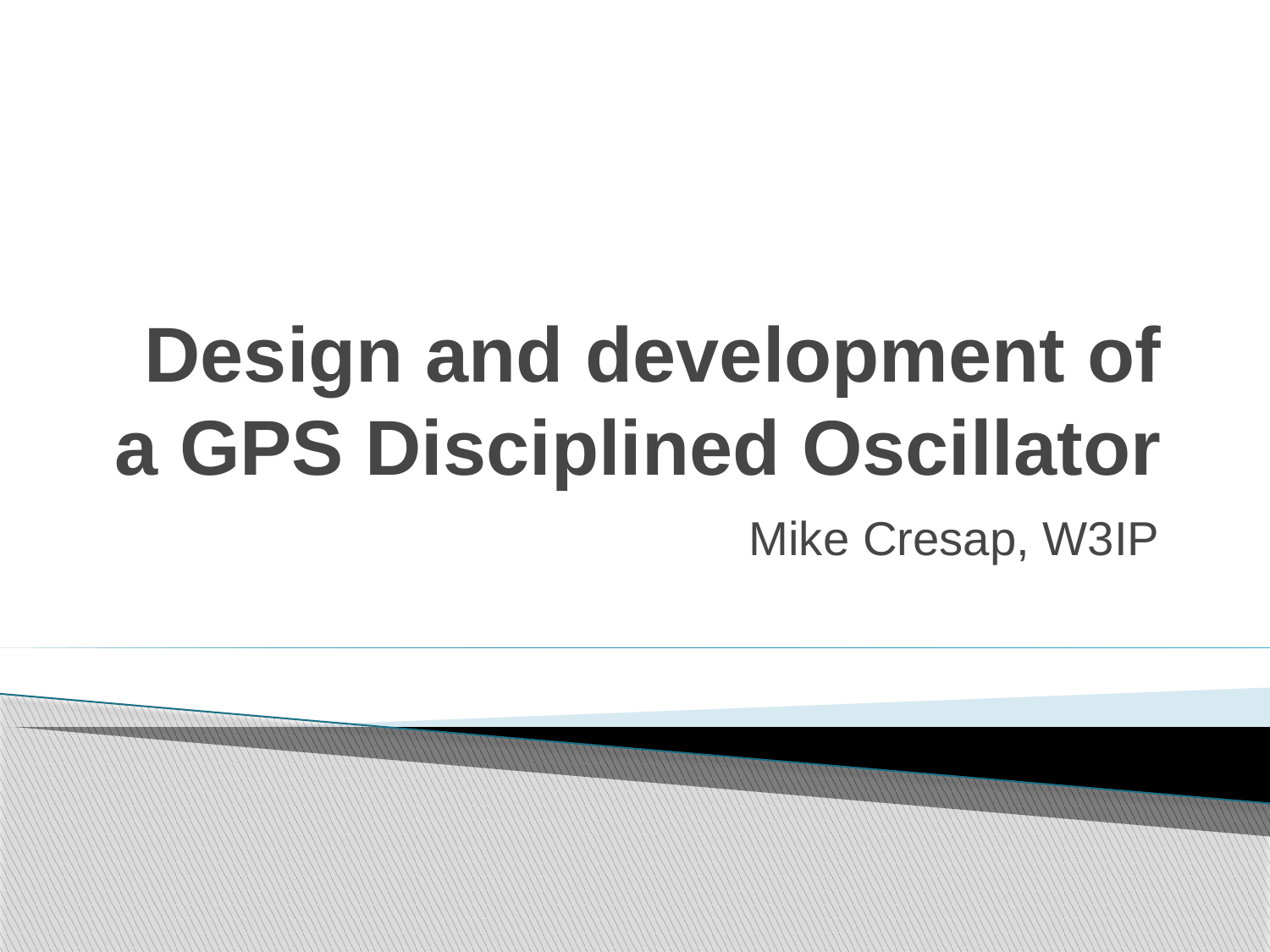

# Design and development of a GPS Disciplined Oscillator
Mike Cresap, W3IP